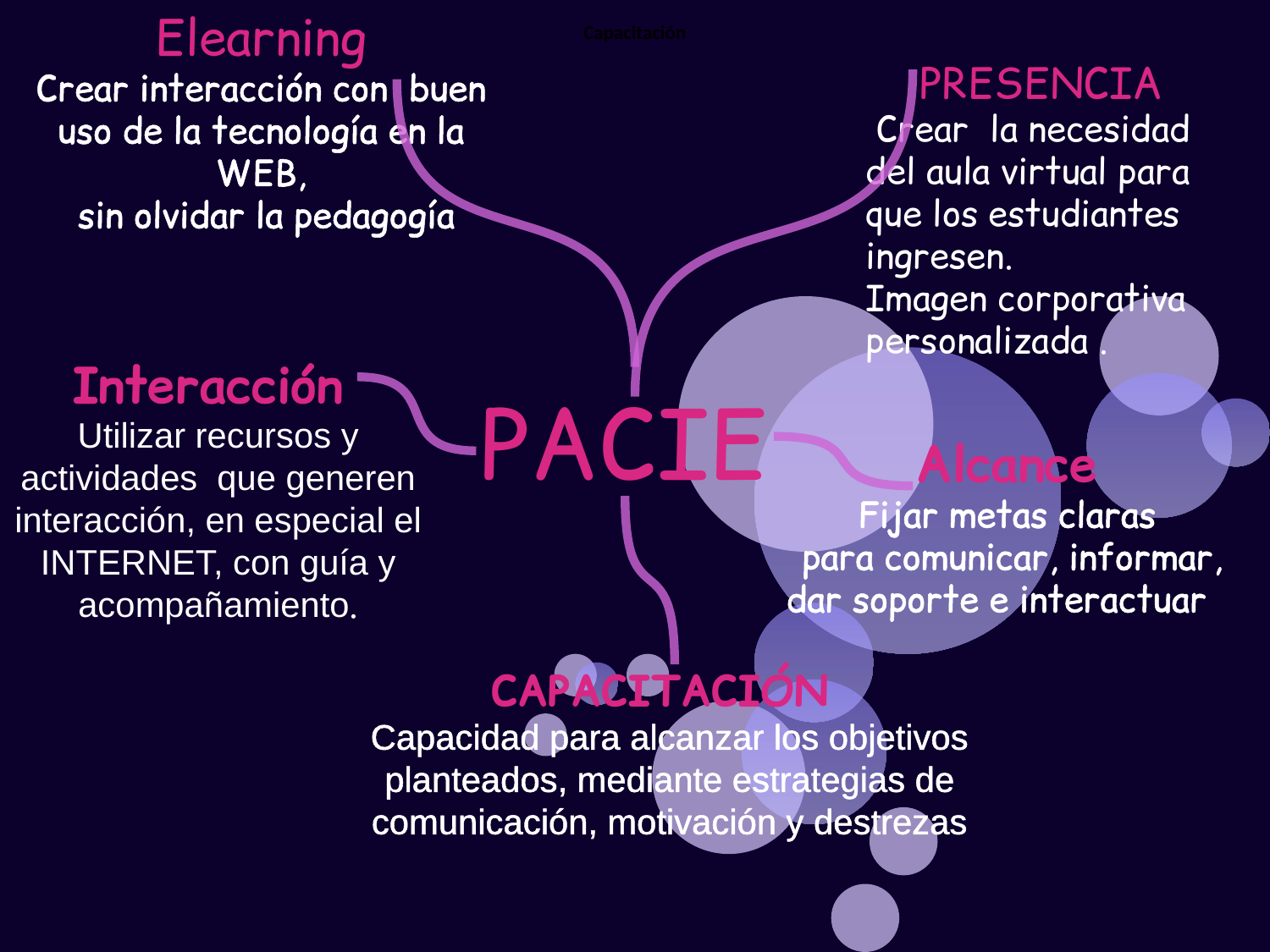

Capacitación
Elearning
Crear interacción con  buen uso de la tecnología en la WEB,
 sin olvidar la pedagogía

PRESENCIA
 Crear  la necesidad del aula virtual para  que los estudiantes ingresen.
Imagen corporativa  personalizada .

Interacción
Utilizar recursos y actividades  que generen interacción, en especial el INTERNET, con guía y acompañamiento.

PACIE
Alcance
Fijar metas claras
 para comunicar, informar,
dar soporte e interactuar

CAPACITACIÓN
Capacidad para alcanzar los objetivos planteados, mediante estrategias de comunicación, motivación y destrezas